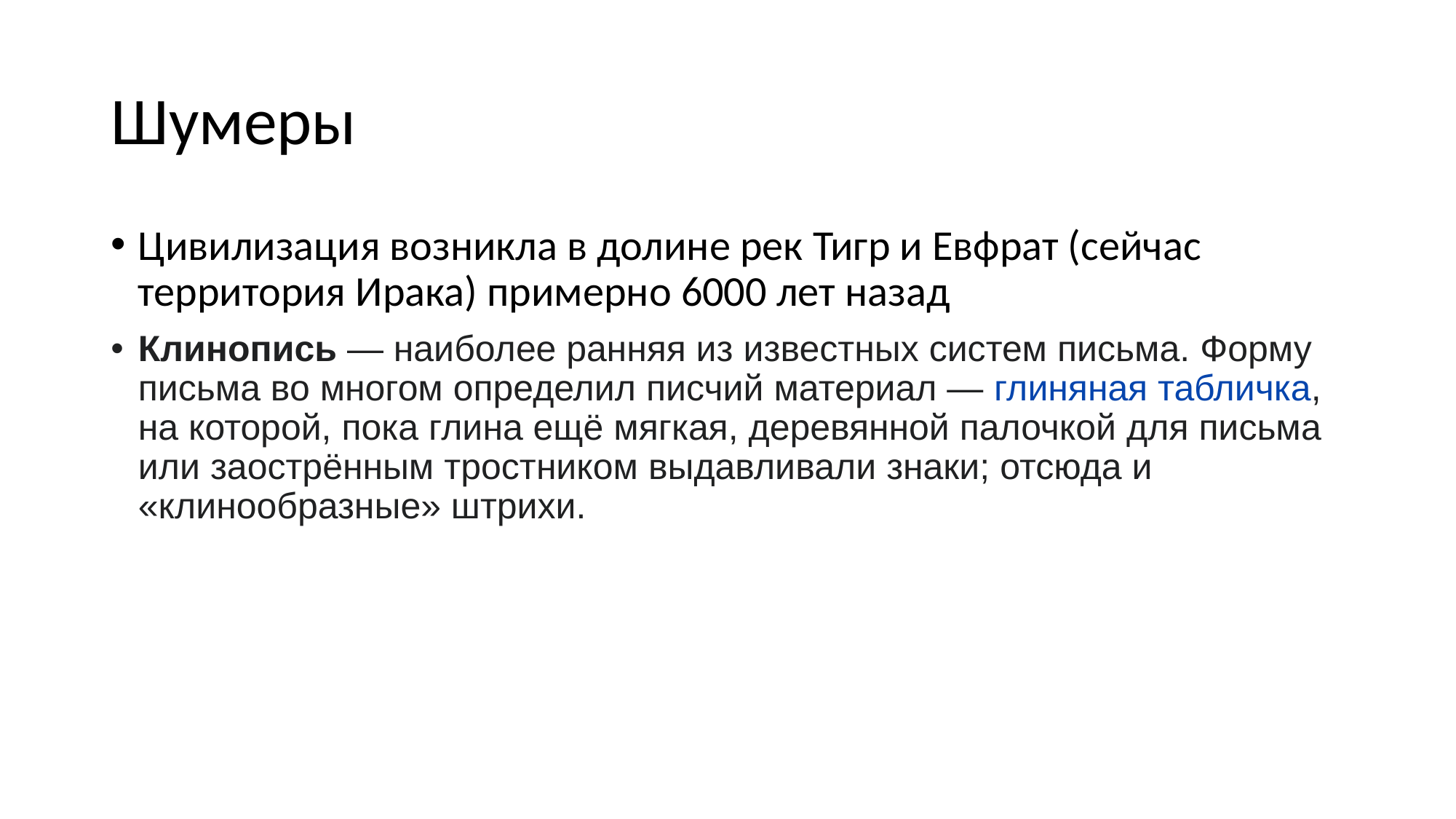

# Шумеры
Цивилизация возникла в долине рек Тигр и Евфрат (сейчас территория Ирака) примерно 6000 лет назад
Клинопись — наиболее ранняя из известных систем письма. Форму письма во многом определил писчий материал — глиняная табличка, на которой, пока глина ещё мягкая, деревянной палочкой для письма или заострённым тростником выдавливали знаки; отсюда и «клинообразные» штрихи.